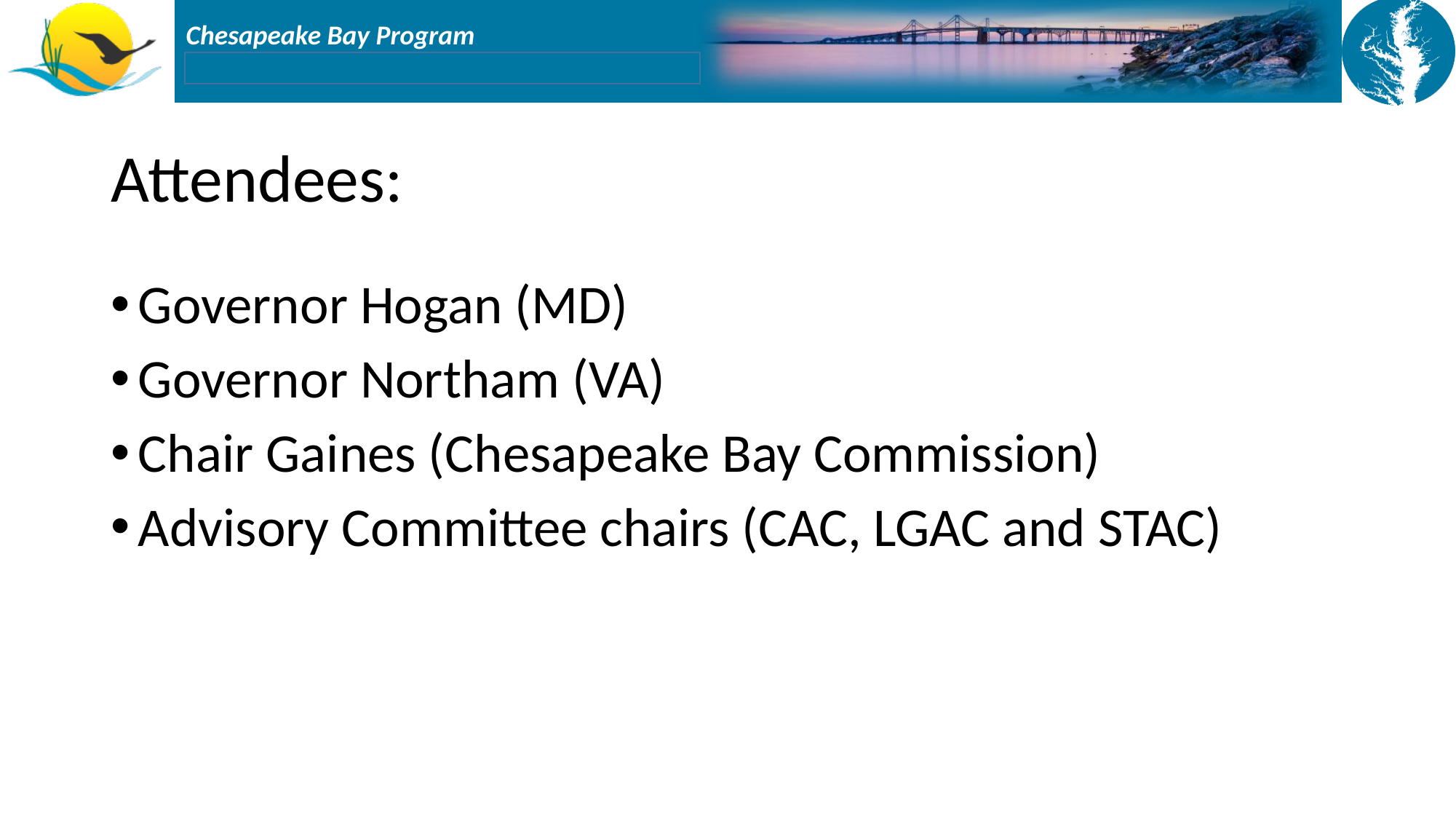

# Attendees:
Governor Hogan (MD)
Governor Northam (VA)
Chair Gaines (Chesapeake Bay Commission)
Advisory Committee chairs (CAC, LGAC and STAC)